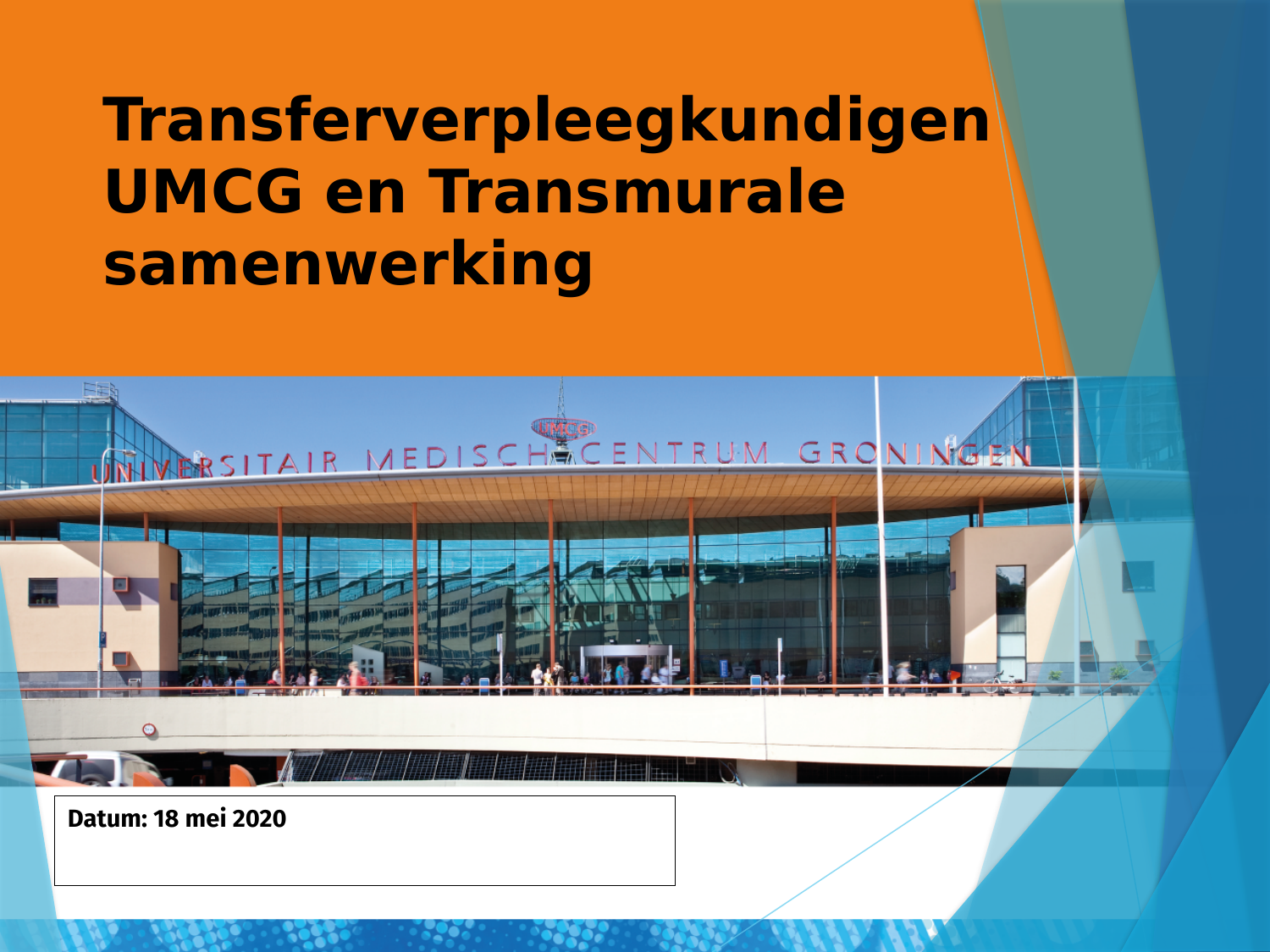

# Transferverpleegkundigen UMCG en Transmurale samenwerking

Datum: 18 mei 2020